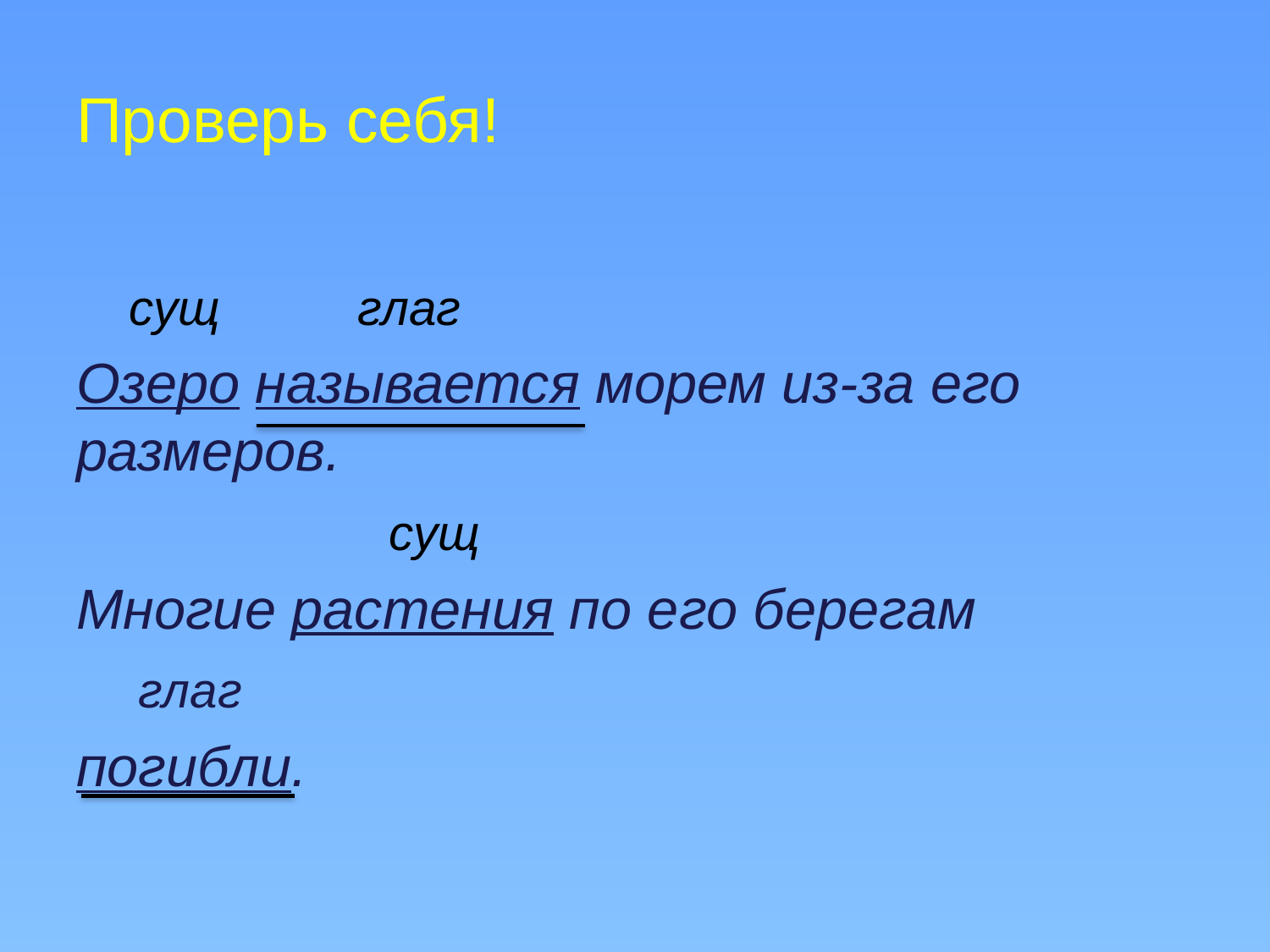

# Проверь себя!

      сущ          глаг
Озеро называется морем из-за его размеров.
                    сущ
Многие растения по его берегам
    глаг
погибли.